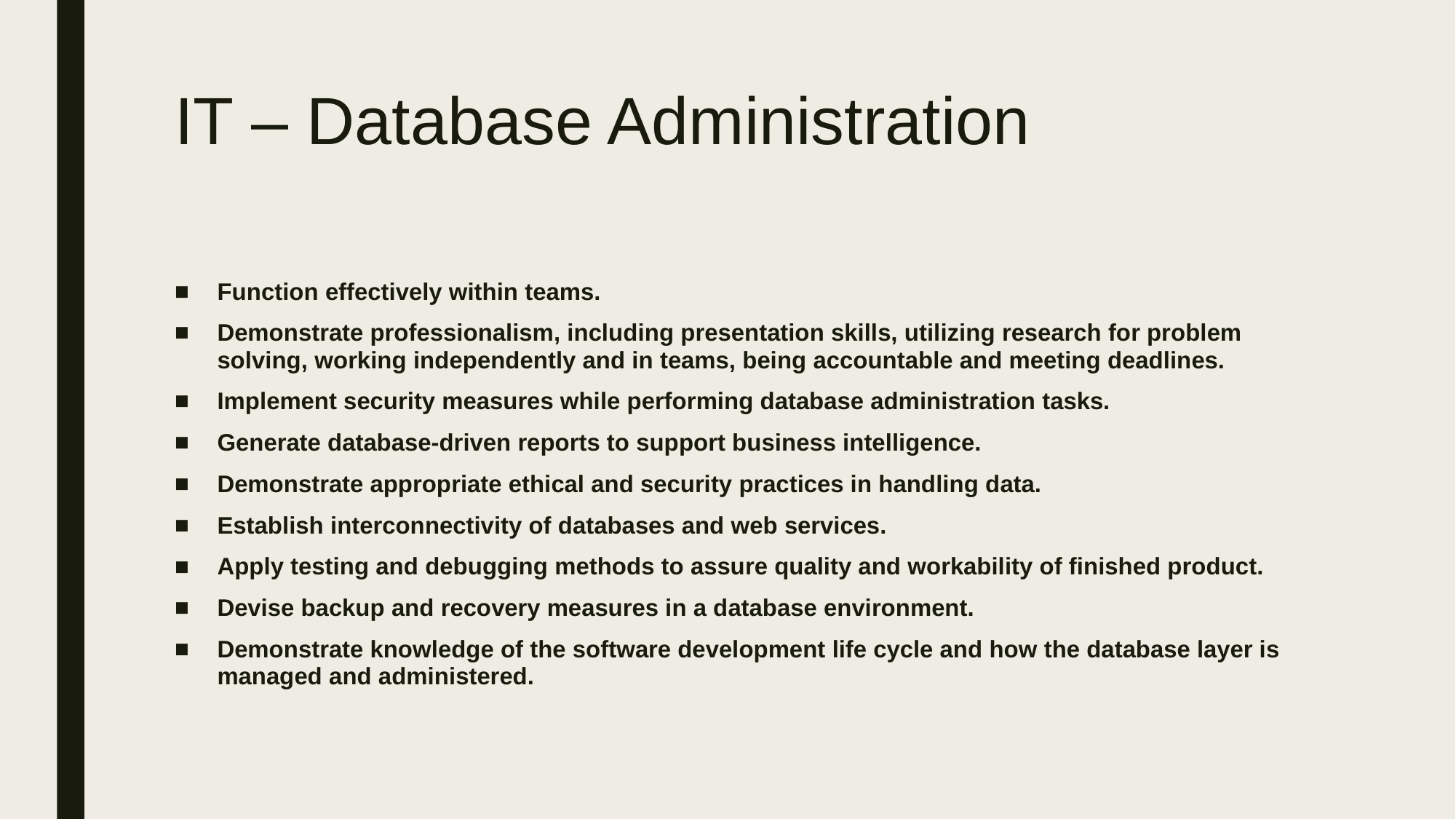

# IT – Database Administration
Function effectively within teams.
Demonstrate professionalism, including presentation skills, utilizing research for problem solving, working independently and in teams, being accountable and meeting deadlines.
Implement security measures while performing database administration tasks.
Generate database-driven reports to support business intelligence.
Demonstrate appropriate ethical and security practices in handling data.
Establish interconnectivity of databases and web services.
Apply testing and debugging methods to assure quality and workability of finished product.
Devise backup and recovery measures in a database environment.
Demonstrate knowledge of the software development life cycle and how the database layer is managed and administered.